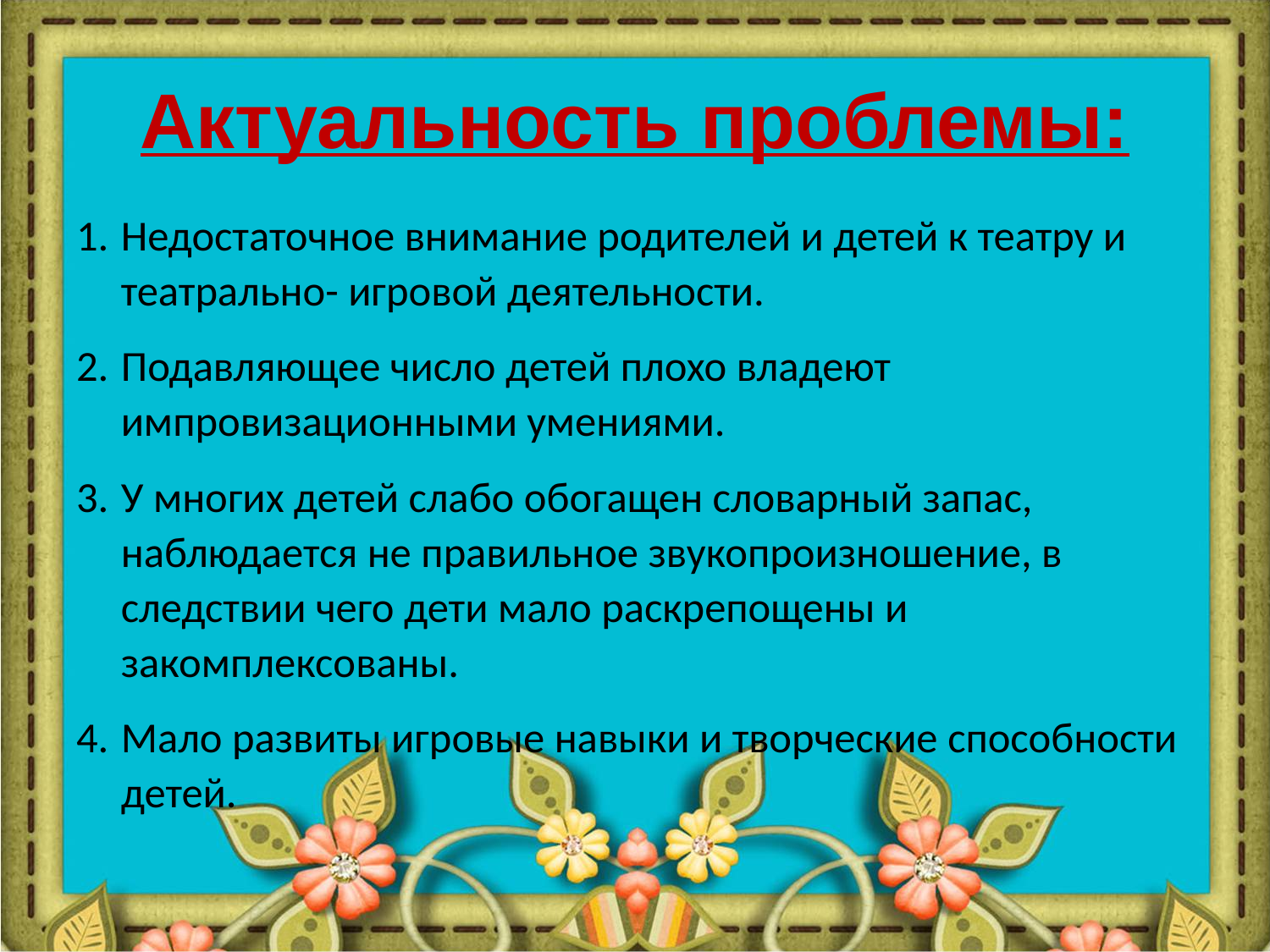

# Актуальность проблемы:
Недостаточное внимание родителей и детей к театру и театрально- игровой деятельности.
Подавляющее число детей плохо владеют импровизационными умениями.
У многих детей слабо обогащен словарный запас, наблюдается не правильное звукопроизношение, в следствии чего дети мало раскрепощены и закомплексованы.
Мало развиты игровые навыки и творческие способности детей.